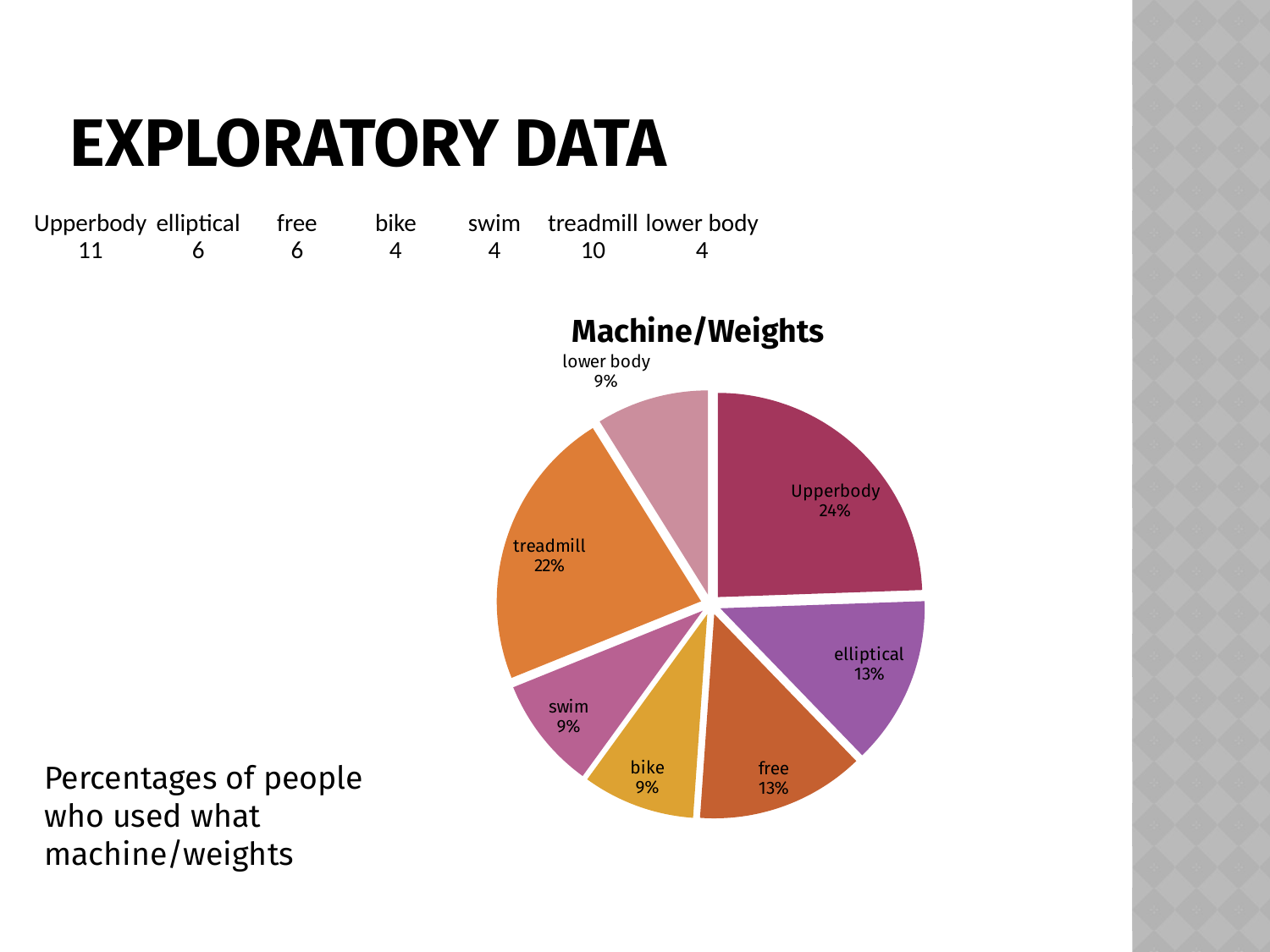

# Exploratory data
| Upperbody | elliptical | free | bike | swim | treadmill | lower body |
| --- | --- | --- | --- | --- | --- | --- |
| 11 | 6 | 6 | 4 | 4 | 10 | 4 |

### Chart: Machine/Weights

| Category |  |
|---|---|
| Upperbody | 11.0 |
| elliptical | 6.0 |
| free | 6.0 |
| bike | 4.0 |
| swim | 4.0 |
| treadmill | 10.0 |
| lower body | 4.0 |
Percentages of people who used what machine/weights